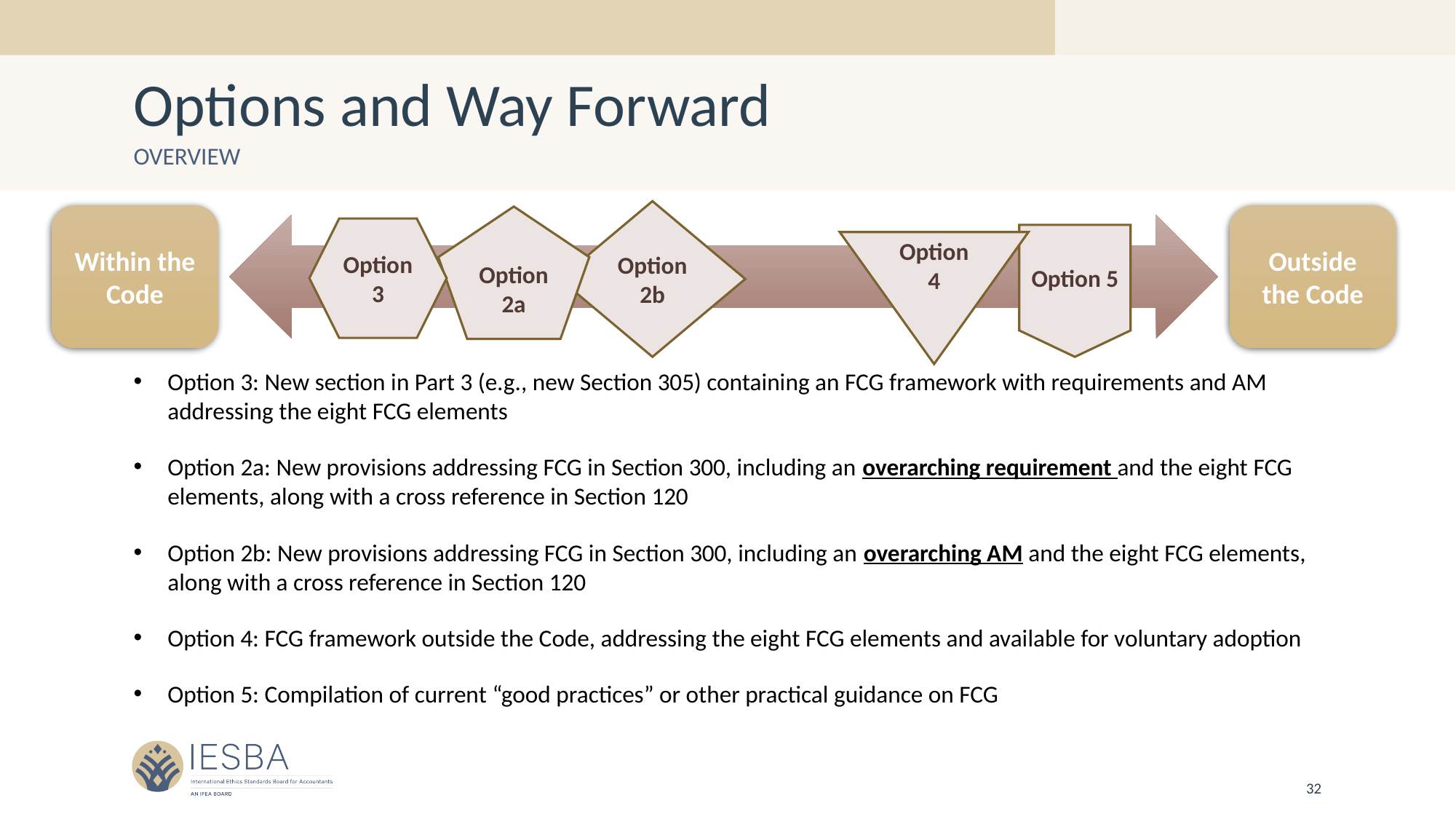

# Options and Way Forward
overview
Option 2b
Within the Code
Outside the Code
Option 2a

Option 3
Option 5
Option 4
Option 3: New section in Part 3 (e.g., new Section 305) containing an FCG framework with requirements and AM addressing the eight FCG elements
Option 2a: New provisions addressing FCG in Section 300, including an overarching requirement and the eight FCG elements, along with a cross reference in Section 120
Option 2b: New provisions addressing FCG in Section 300, including an overarching AM and the eight FCG elements, along with a cross reference in Section 120
Option 4: FCG framework outside the Code, addressing the eight FCG elements and available for voluntary adoption
Option 5: Compilation of current “good practices” or other practical guidance on FCG

32